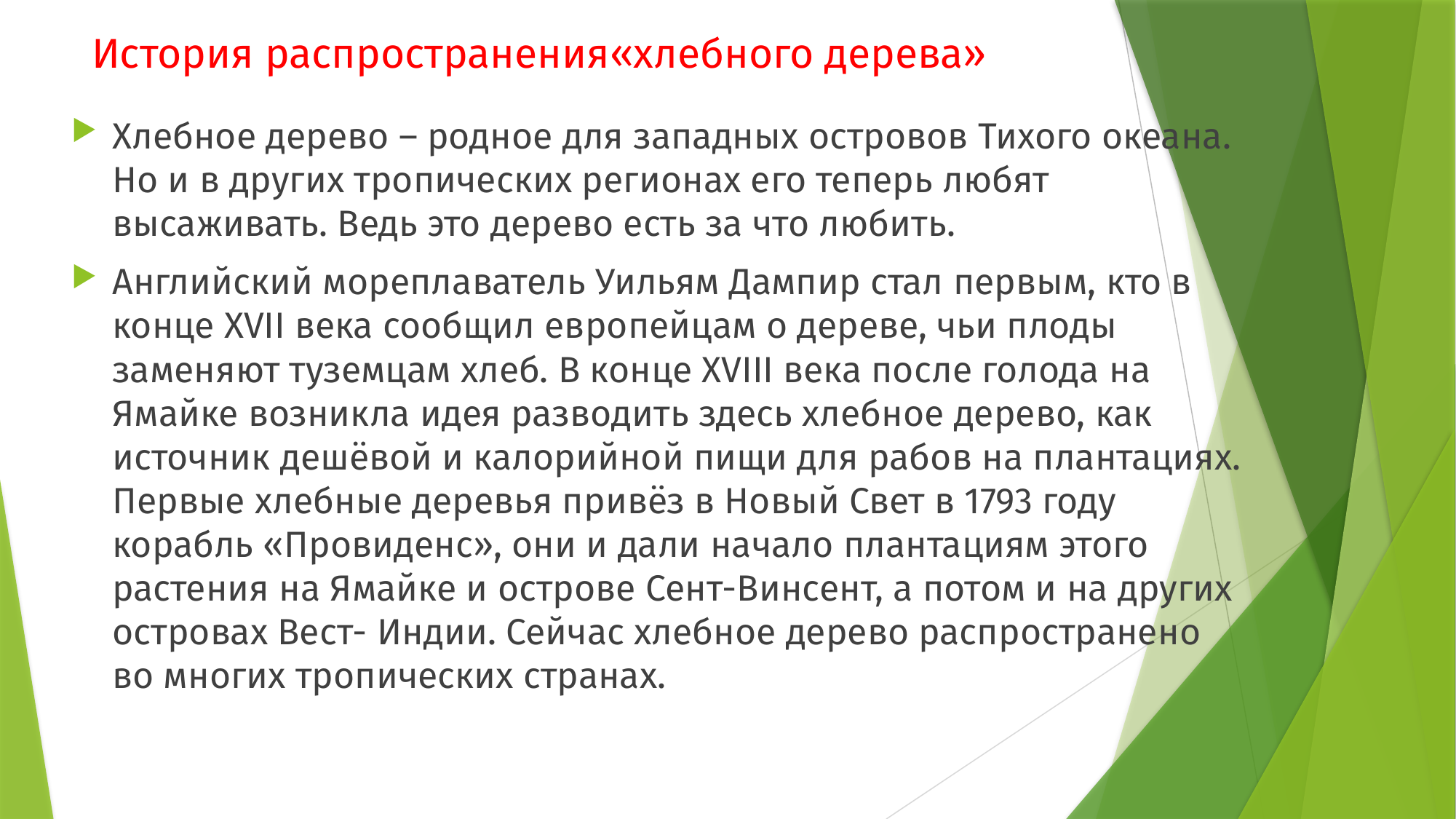

# История распространения«хлебного дерева»
Хлебное дерево – родное для западных островов Тихого океана. Но и в других тропических регионах его теперь любят высаживать. Ведь это дерево есть за что любить.
Английский мореплаватель Уильям Дампир стал первым, кто в конце XVII века сообщил европейцам о дереве, чьи плоды заменяют туземцам хлеб. В конце XVIII века после голода на Ямайке возникла идея разводить здесь хлебное дерево, как источник дешёвой и калорийной пищи для рабов на плантациях. Первые хлебные деревья привёз в Новый Свет в 1793 году корабль «Провиденс», они и дали начало плантациям этого растения на Ямайке и острове Сент-Винсент, а потом и на других островах Вест- Индии. Сейчас хлебное дерево распространено во многих тропических странах.